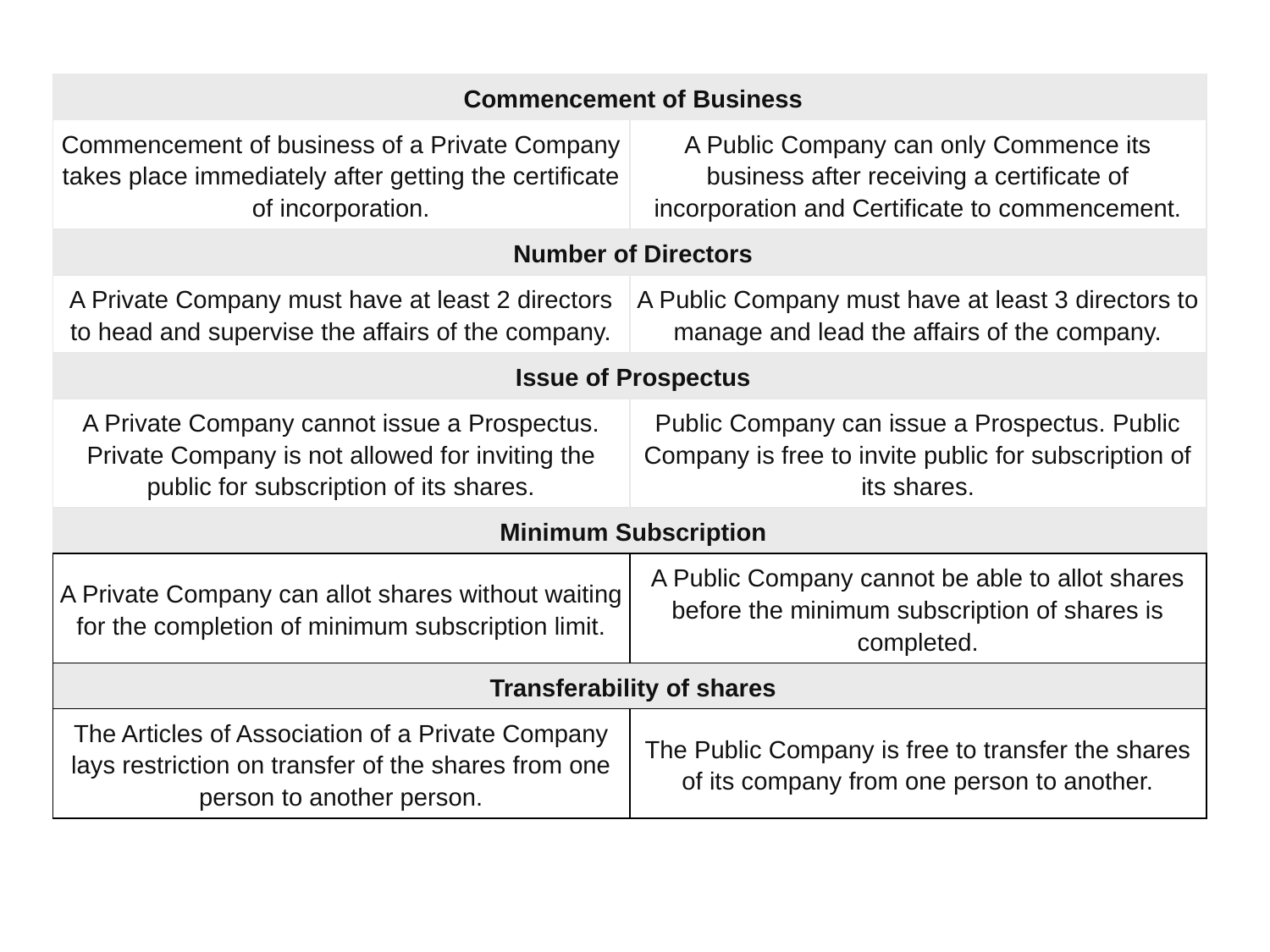

| Commencement of Business |  |
| --- | --- |
| Commencement of business of a Private Company takes place immediately after getting the certificate of incorporation. | A Public Company can only Commence its business after receiving a certificate of incorporation and Certificate to commencement. |
| Number of Directors |  |
| A Private Company must have at least 2 directors to head and supervise the affairs of the company. | A Public Company must have at least 3 directors to manage and lead the affairs of the company. |
| Issue of Prospectus |  |
| A Private Company cannot issue a Prospectus. Private Company is not allowed for inviting the public for subscription of its shares. | Public Company can issue a Prospectus. Public Company is free to invite public for subscription of its shares. |
| Minimum Subscription |  |
| A Private Company can allot shares without waiting for the completion of minimum subscription limit. | A Public Company cannot be able to allot shares before the minimum subscription of shares is completed. |
| Transferability of shares |  |
| The Articles of Association of a Private Company lays restriction on transfer of the shares from one person to another person. | The Public Company is free to transfer the shares of its company from one person to another. |